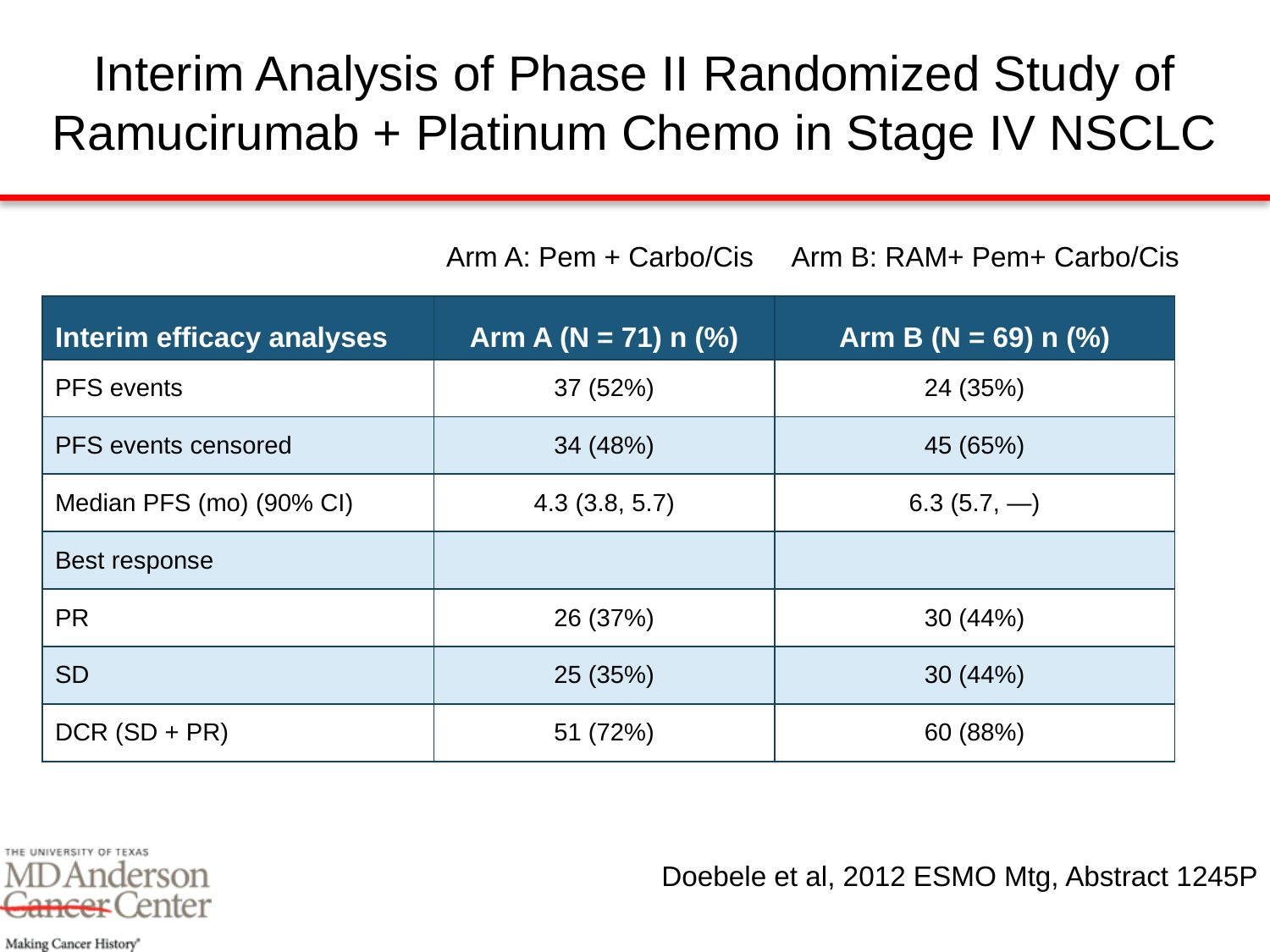

# Interim Analysis of Phase II Randomized Study of Ramucirumab + Platinum Chemo in Stage IV NSCLC

Arm A: Pem + Carbo/Cis     Arm B: RAM+ Pem+ Carbo/Cis
| Interim efficacy analyses | Arm A (N = 71) n (%) | Arm B (N = 69) n (%) |
| --- | --- | --- |
| PFS events | 37 (52%) | 24 (35%) |
| PFS events censored | 34 (48%) | 45 (65%) |
| Median PFS (mo) (90% CI) | 4.3 (3.8, 5.7) | 6.3 (5.7, —) |
| Best response |  |  |
| PR | 26 (37%) | 30 (44%) |
| SD | 25 (35%) | 30 (44%) |
| DCR (SD + PR) | 51 (72%) | 60 (88%) |
Doebele et al, 2012 ESMO Mtg, Abstract 1245P